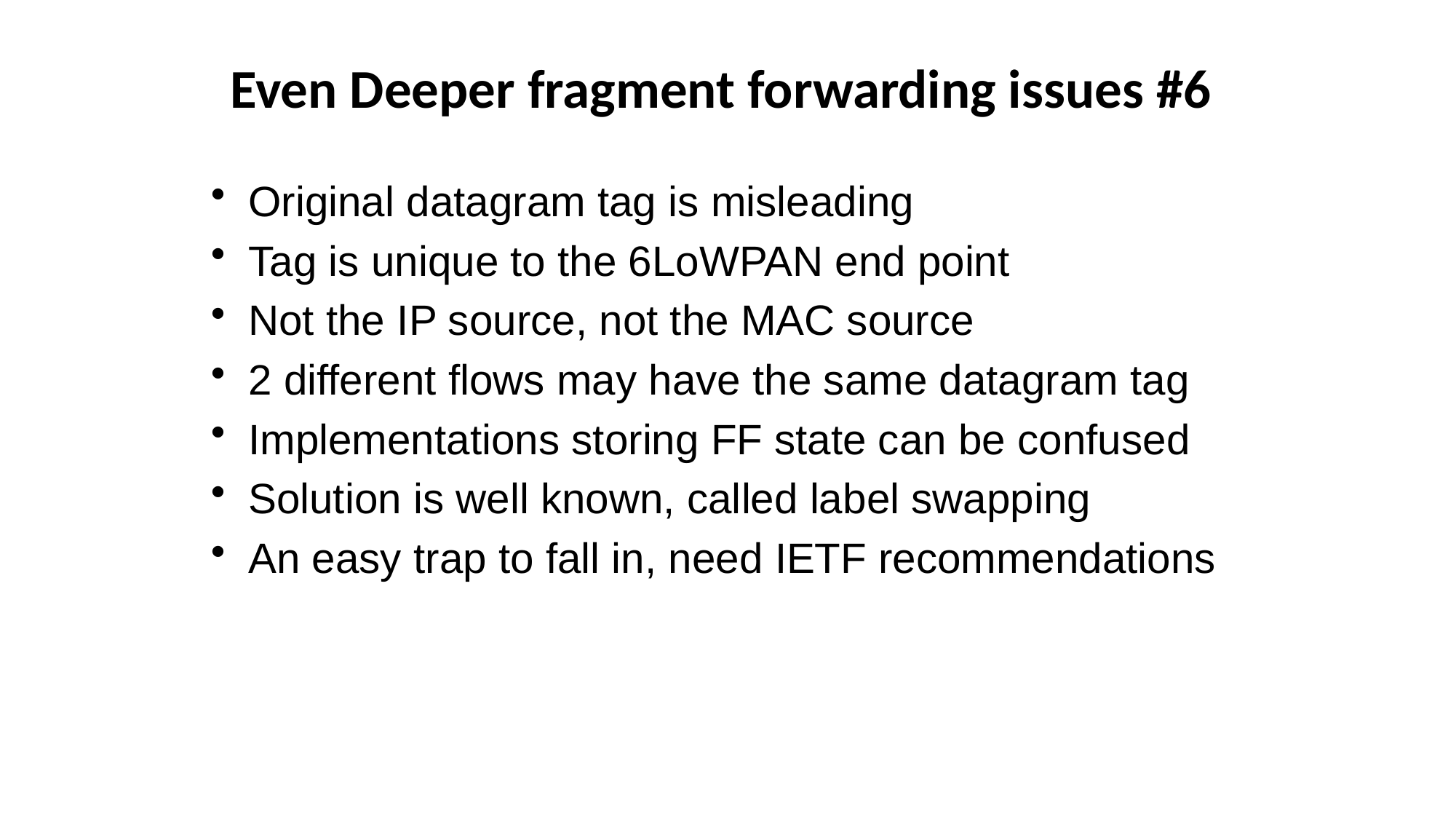

Even Deeper fragment forwarding issues #6
 Original datagram tag is misleading
 Tag is unique to the 6LoWPAN end point
 Not the IP source, not the MAC source
 2 different flows may have the same datagram tag
 Implementations storing FF state can be confused
 Solution is well known, called label swapping
 An easy trap to fall in, need IETF recommendations